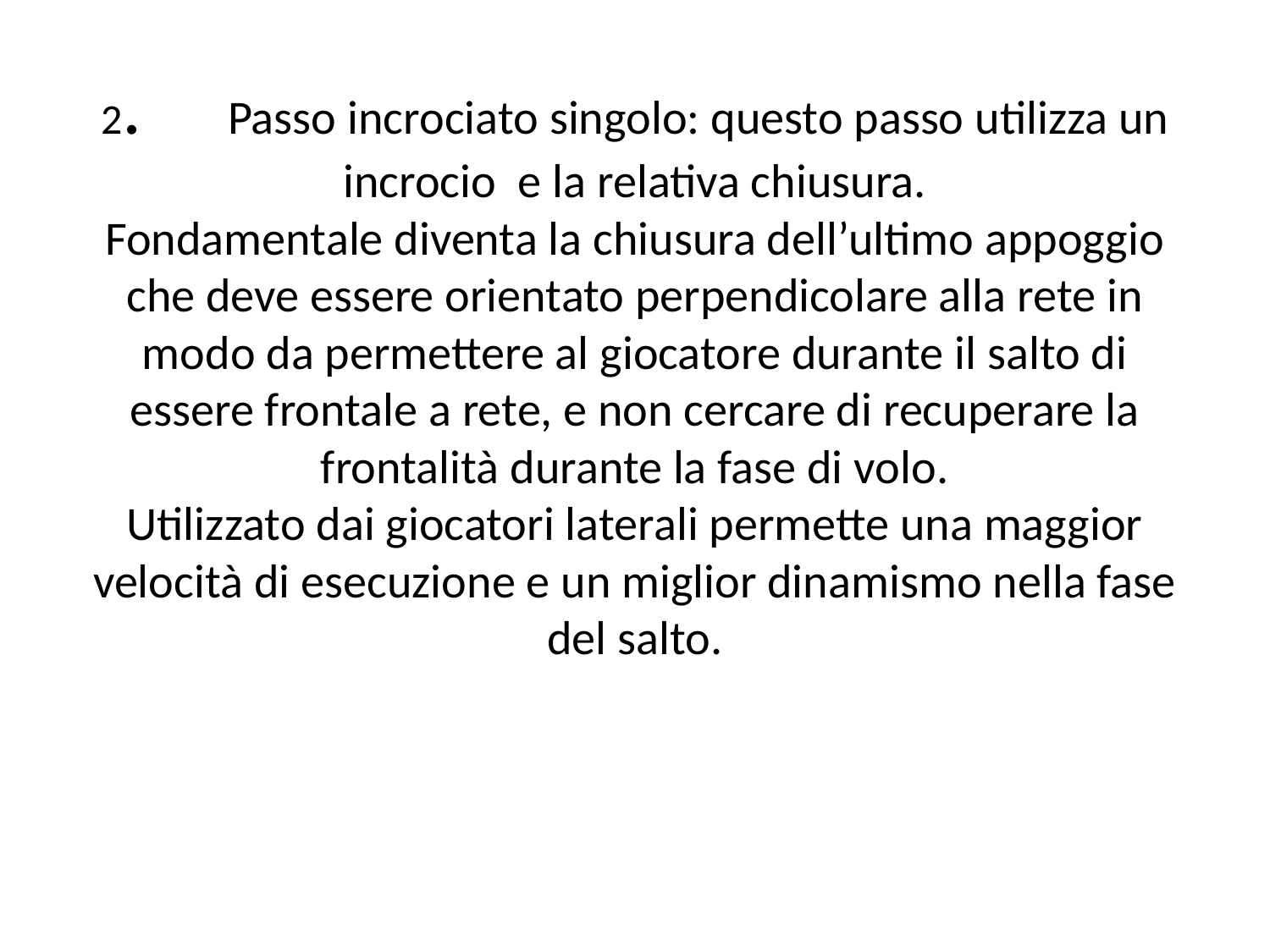

# 2.	Passo incrociato singolo: questo passo utilizza un incrocio  e la relativa chiusura. Fondamentale diventa la chiusura dell’ultimo appoggio che deve essere orientato perpendicolare alla rete in modo da permettere al giocatore durante il salto di essere frontale a rete, e non cercare di recuperare la frontalità durante la fase di volo. Utilizzato dai giocatori laterali permette una maggior velocità di esecuzione e un miglior dinamismo nella fase del salto.